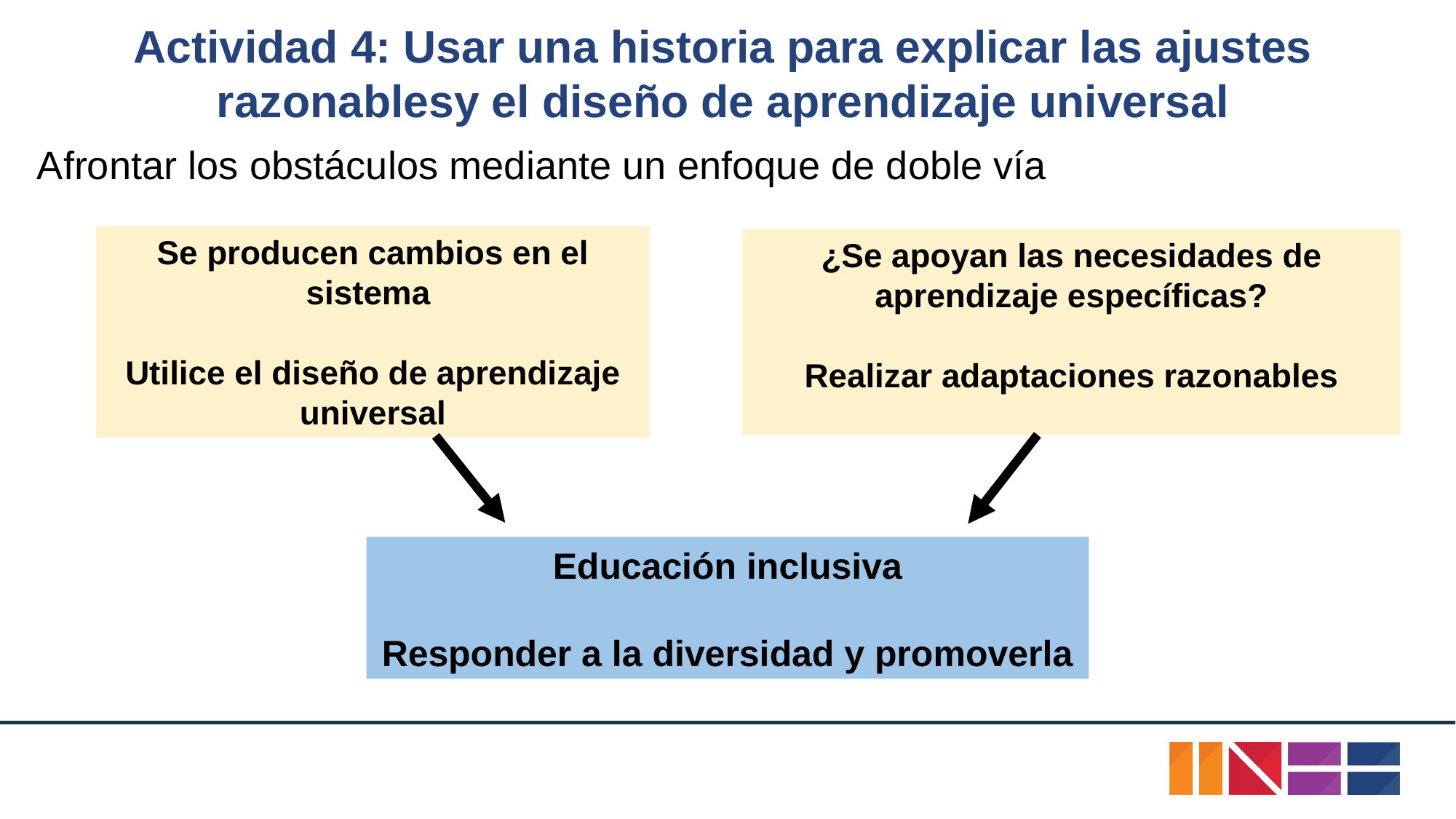

# Actividad 4: Usar una historia para explicar las ajustes razonablesy el diseño de aprendizaje universal
Afrontar los obstáculos mediante un enfoque de doble vía
Se producen cambios en el sistema

Utilice el diseño de aprendizaje universal
¿Se apoyan las necesidades de aprendizaje específicas?

Realizar adaptaciones razonables
Educación inclusiva

Responder a la diversidad y promoverla